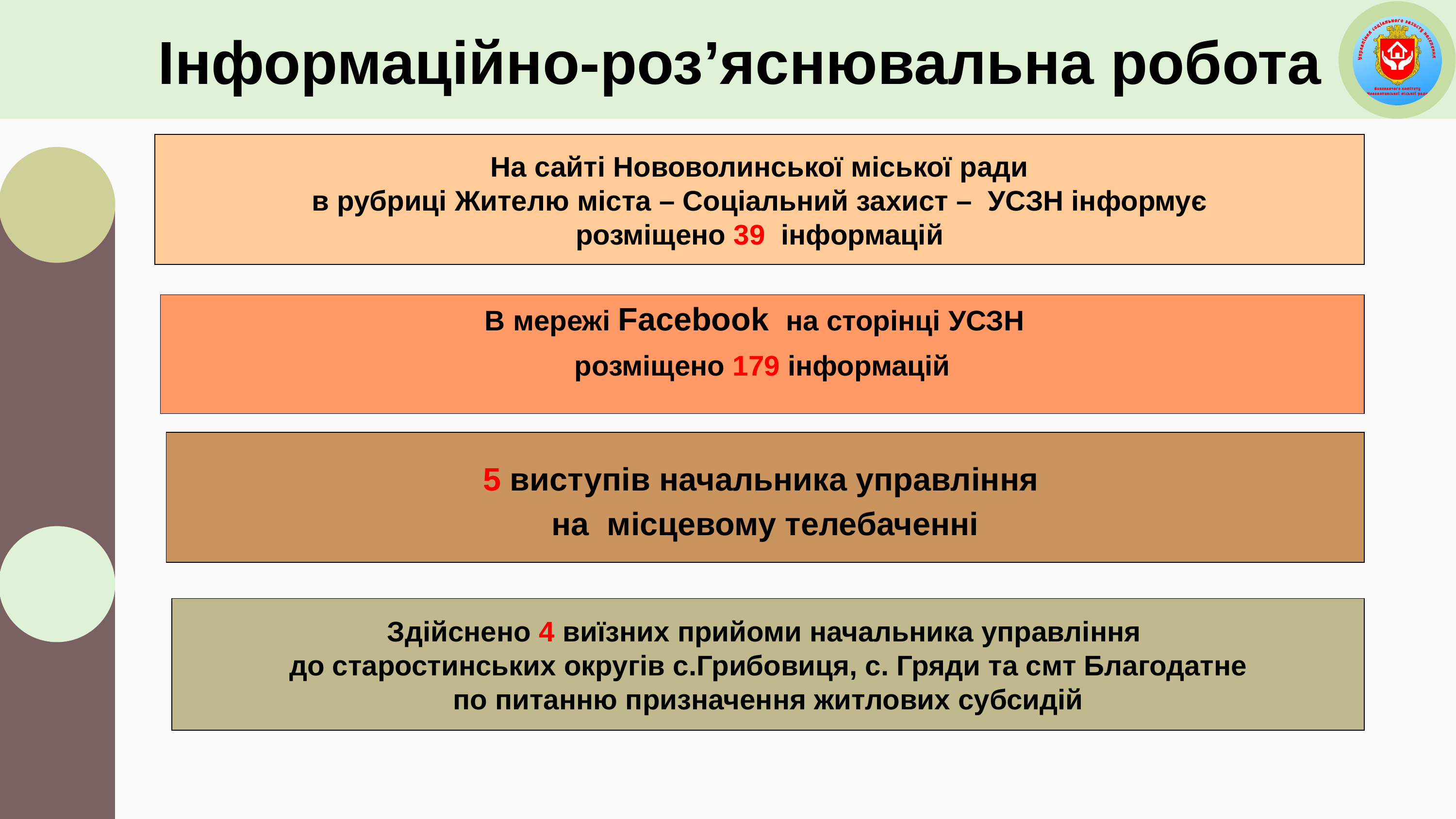

Інформаційно-роз’яснювальна робота

На сайті Нововолинської міської ради
 в рубриці Жителю міста – Соціальний захист –  УСЗН інформує
розміщено 39  інформацій

В мережі Facebook  на сторінці УСЗН
розміщено 179 інформацій

5 виступів начальника управління
на  місцевому телебаченні

Здійснено 4 виїзних прийоми начальника управління
до старостинських округів с.Грибовиця, с. Гряди та смт Благодатне
по питанню призначення житлових субсидій